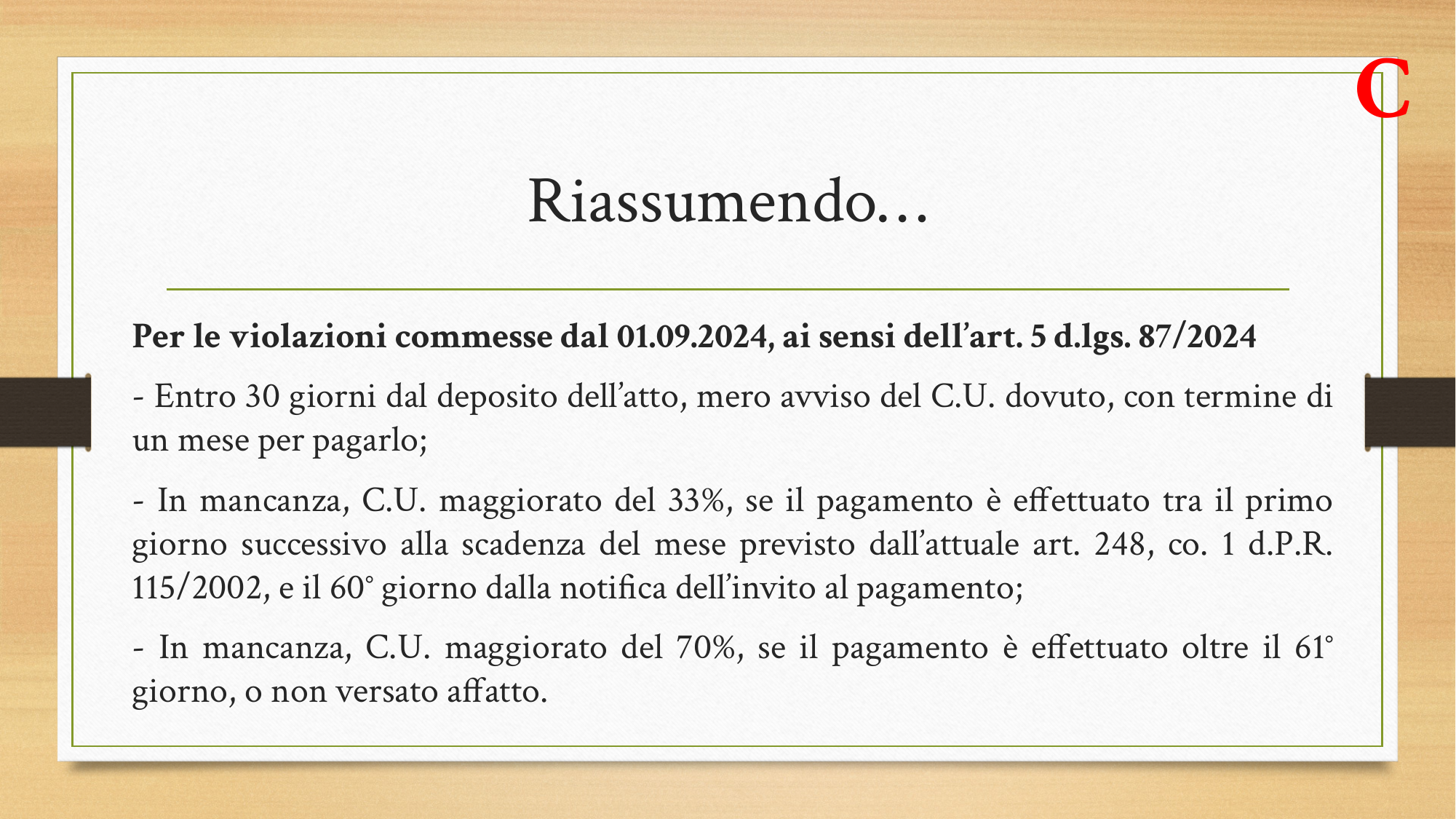

C
# Riassumendo…
Per le violazioni commesse dal 01.09.2024, ai sensi dell’art. 5 d.lgs. 87/2024
- Entro 30 giorni dal deposito dell’atto, mero avviso del C.U. dovuto, con termine di un mese per pagarlo;
- In mancanza, C.U. maggiorato del 33%, se il pagamento è effettuato tra il primo giorno successivo alla scadenza del mese previsto dall’attuale art. 248, co. 1 d.P.R. 115/2002, e il 60° giorno dalla notifica dell’invito al pagamento;
- In mancanza, C.U. maggiorato del 70%, se il pagamento è effettuato oltre il 61° giorno, o non versato affatto.